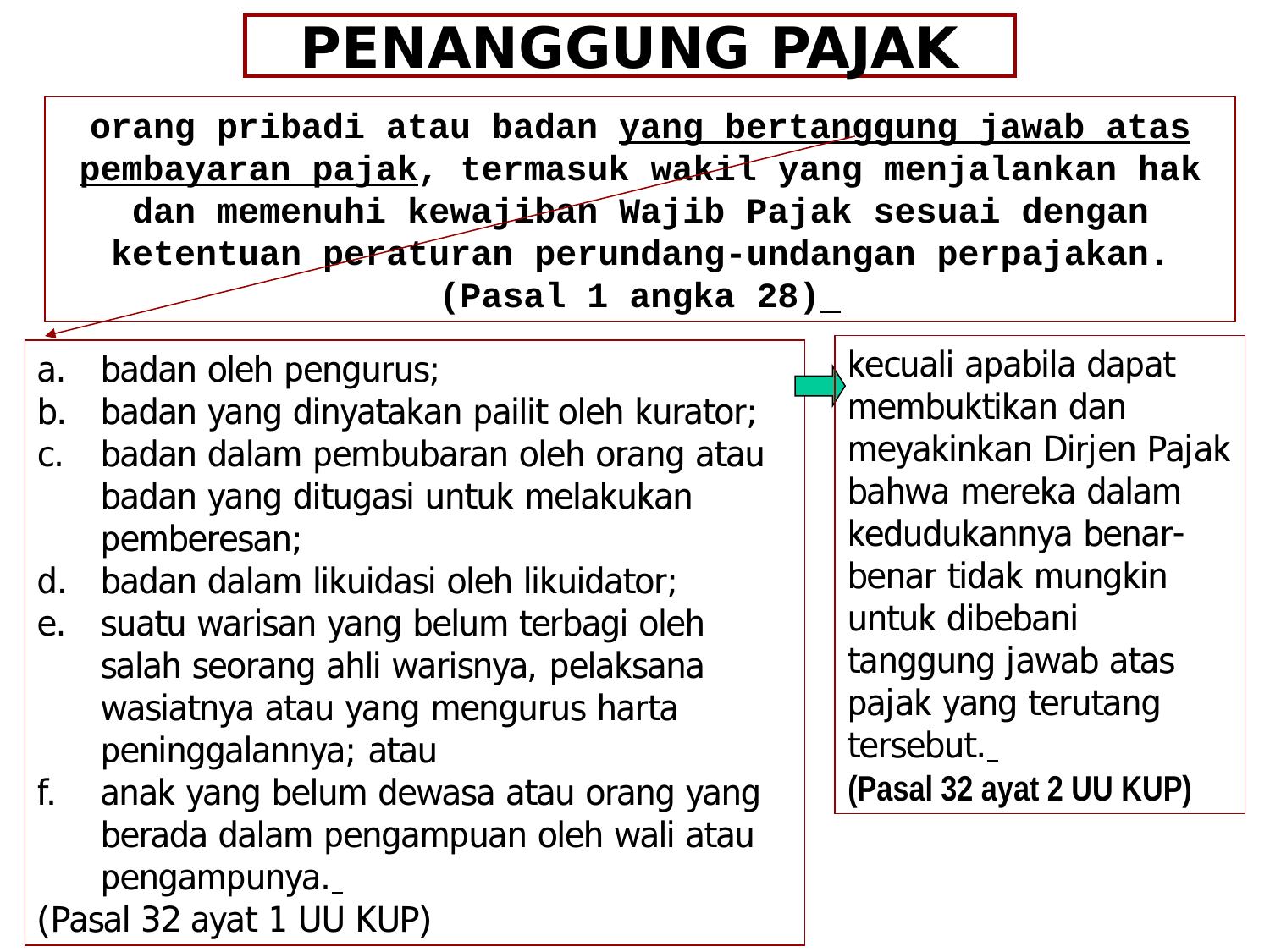

# PENANGGUNG PAJAK
orang pribadi atau badan yang bertanggung jawab atas pembayaran pajak, termasuk wakil yang menjalankan hak dan memenuhi kewajiban Wajib Pajak sesuai dengan ketentuan peraturan perundang-undangan perpajakan.
(Pasal 1 angka 28)

kecuali apabila dapat membuktikan dan meyakinkan Dirjen Pajak bahwa mereka dalam kedudukannya benar-benar tidak mungkin untuk dibebani tanggung jawab atas pajak yang terutang tersebut.
(Pasal 32 ayat 2 UU KUP)
badan oleh pengurus;
badan yang dinyatakan pailit oleh kurator;
badan dalam pembubaran oleh orang atau badan yang ditugasi untuk melakukan pemberesan;
badan dalam likuidasi oleh likuidator;
suatu warisan yang belum terbagi oleh salah seorang ahli warisnya, pelaksana wasiatnya atau yang mengurus harta peninggalannya; atau
anak yang belum dewasa atau orang yang berada dalam pengampuan oleh wali atau pengampunya.
(Pasal 32 ayat 1 UU KUP)